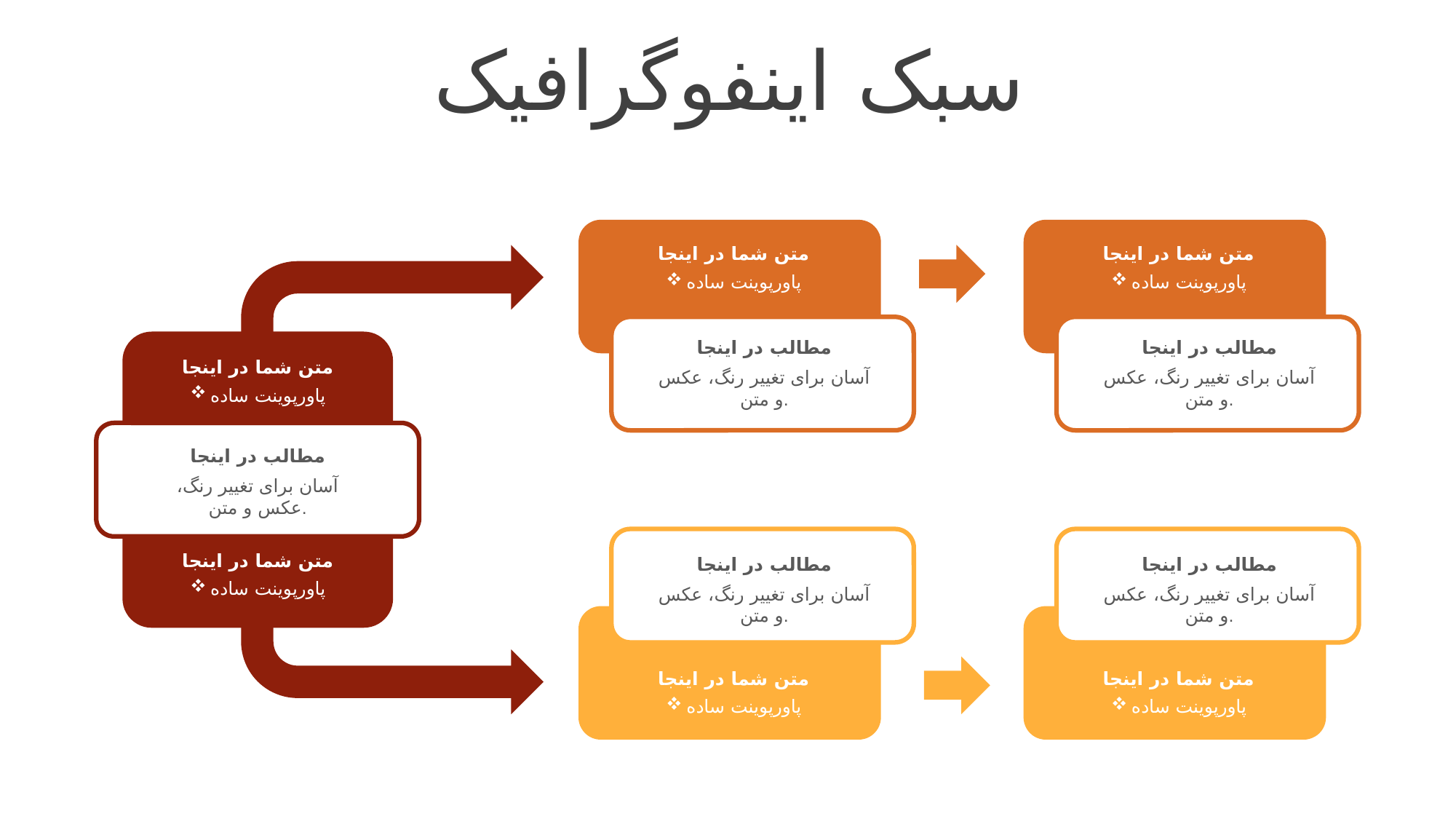

سبک اینفوگرافیک

متن شما در اینجا
پاورپوینت ساده

مطالب در اینجا
آسان برای تغییر رنگ، عکس و متن.

متن شما در اینجا
پاورپوینت ساده

مطالب در اینجا
آسان برای تغییر رنگ، عکس و متن.

متن شما در اینجا
پاورپوینت ساده

مطالب در اینجا
آسان برای تغییر رنگ، عکس و متن.

متن شما در اینجا
پاورپوینت ساده
مطالب در اینجا
آسان برای تغییر رنگ، عکس و متن.
مطالب در اینجا
آسان برای تغییر رنگ، عکس و متن.

متن شما در اینجا
پاورپوینت ساده
متن شما در اینجا
پاورپوینت ساده